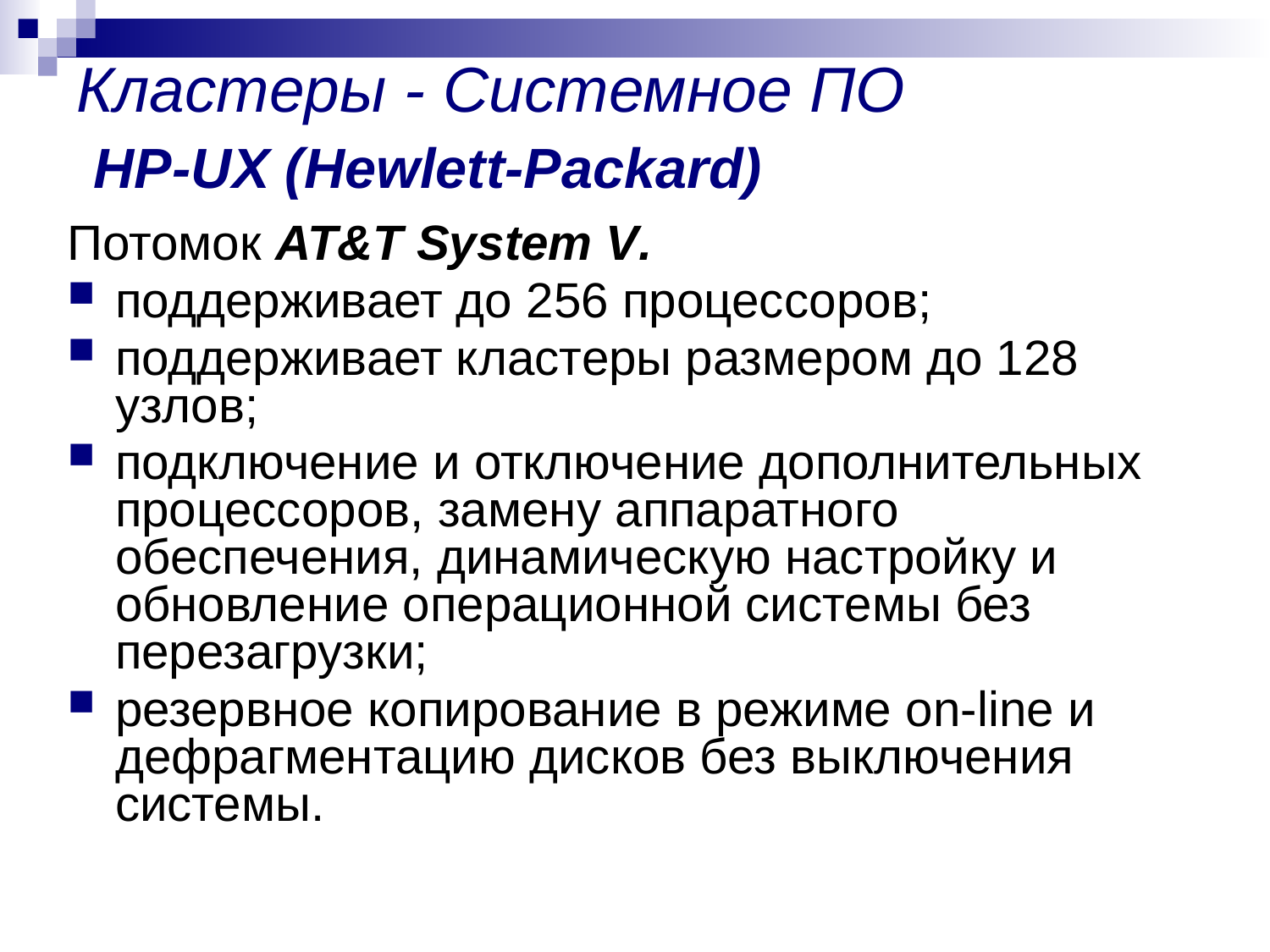

# Кластеры - Системное ПО HP-UX (Hewlett-Packard)
Потомок AT&T System V.
поддерживает до 256 процессоров;
поддерживает кластеры размером до 128 узлов;
подключение и отключение дополнительных процессоров, замену аппаратного обеспечения, динамическую настройку и обновление операционной системы без перезагрузки;
резервное копирование в режиме on-line и дефрагментацию дисков без выключения системы.